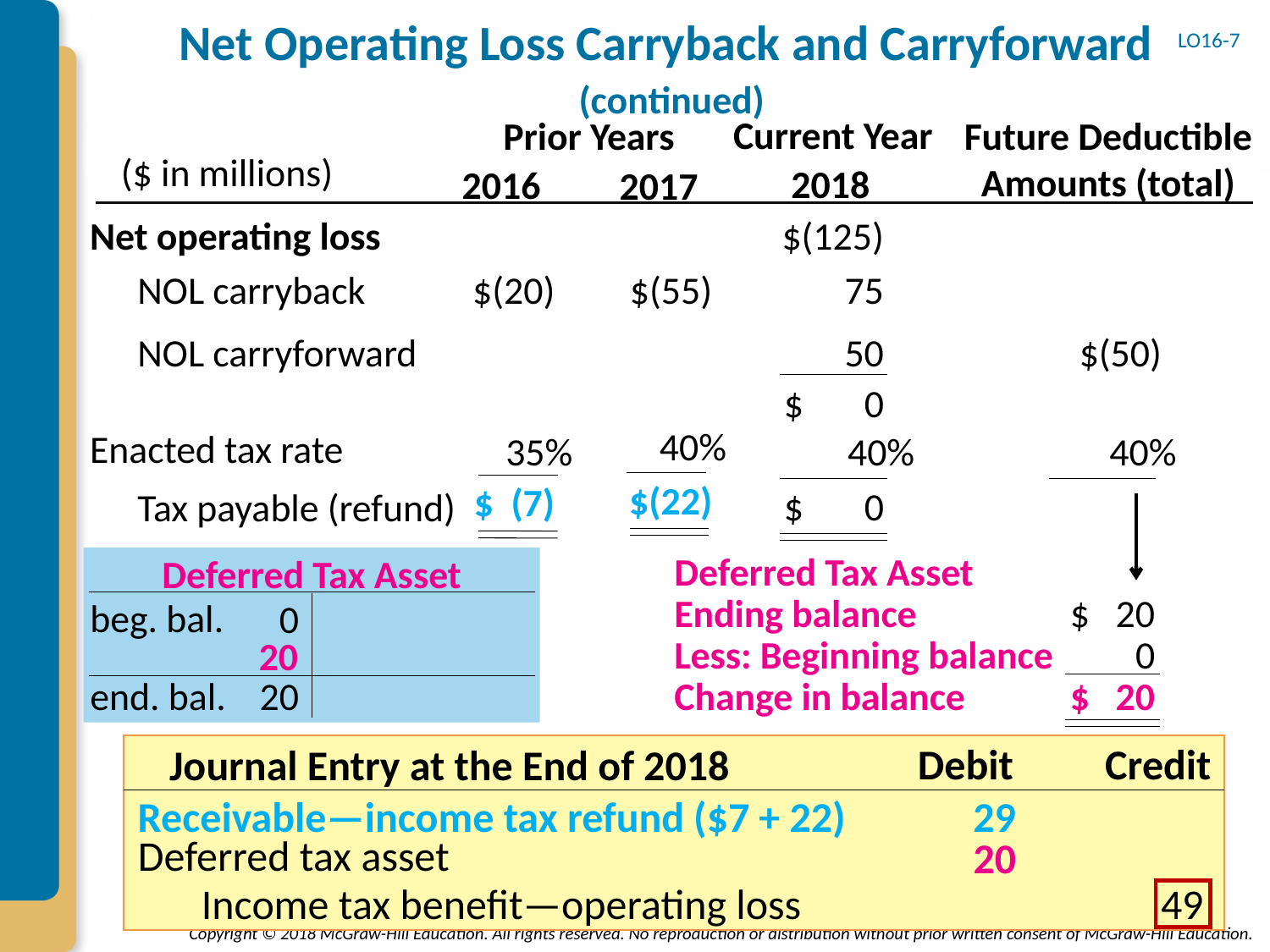

# Net Operating Loss Carryback and Carryforward  (continued)
LO16-7
Current Year
Future Deductible
Amounts (total)
Prior Years
($ in millions)
2018
2016
2017
Net operating loss
$(125)
NOL carryback
$(20)
$(55)
75
NOL carryforward
50
$(50)
$       0
40%
Enacted tax rate
35%
40%
40%
$(22)
$  (7)
Tax payable (refund)
$       0
Deferred Tax Asset
Deferred Tax Asset

Ending balance
$   20
beg. bal.
0
Less: Beginning balance
0
20
end. bal.
20
Change in balance
$   20
Debit
Credit
Journal Entry at the End of 2018

Receivable—income tax refund ($7 + 22)
29
Deferred tax asset
20
Income tax benefit—operating loss
49